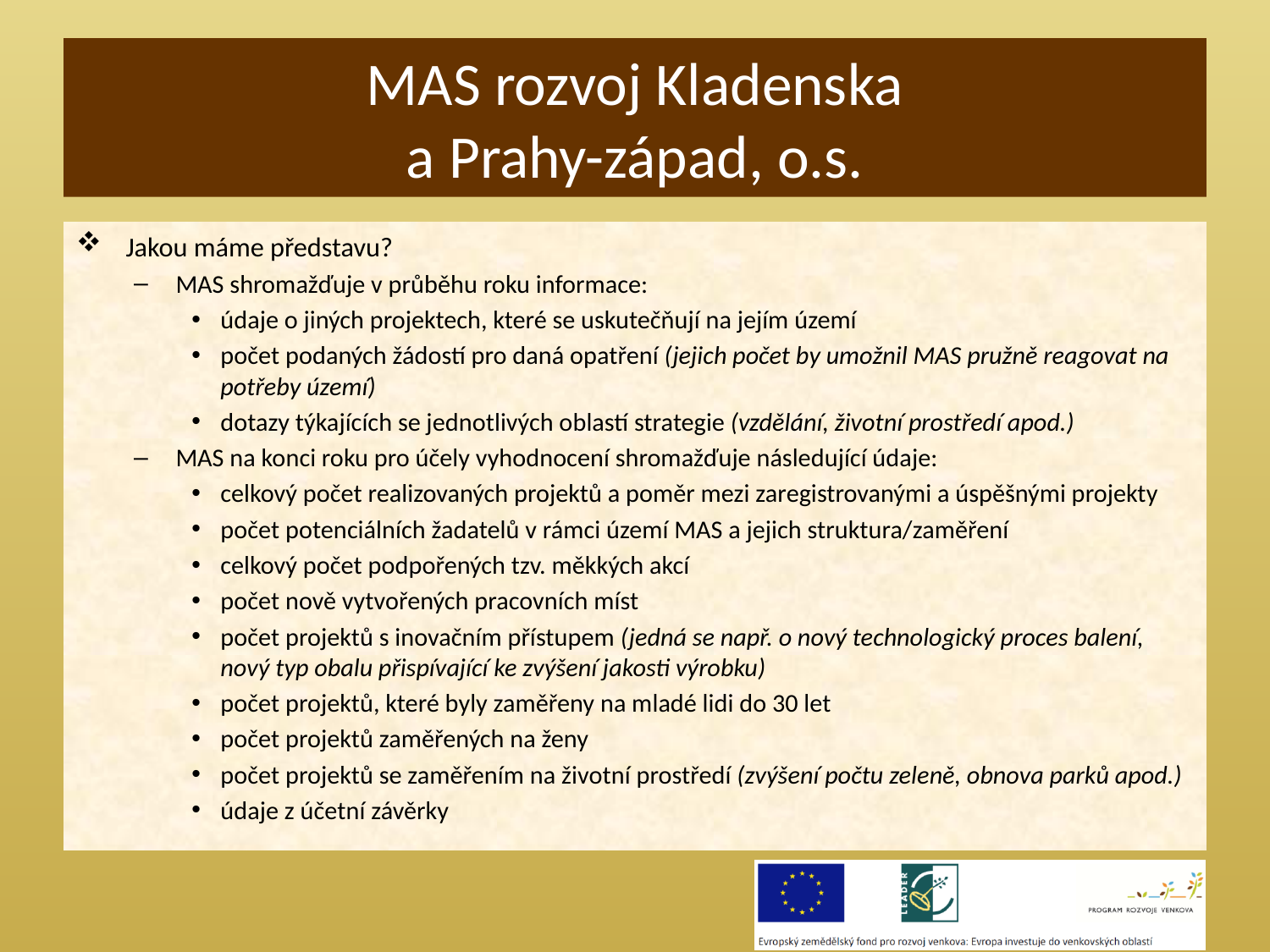

# MAS rozvoj Kladenska a Prahy-západ, o.s.
 Jakou máme představu?
 MAS shromažďuje v průběhu roku informace:
údaje o jiných projektech, které se uskutečňují na jejím území
počet podaných žádostí pro daná opatření (jejich počet by umožnil MAS pružně reagovat na potřeby území)
dotazy týkajících se jednotlivých oblastí strategie (vzdělání, životní prostředí apod.)
 MAS na konci roku pro účely vyhodnocení shromažďuje následující údaje:
celkový počet realizovaných projektů a poměr mezi zaregistrovanými a úspěšnými projekty
počet potenciálních žadatelů v rámci území MAS a jejich struktura/zaměření
celkový počet podpořených tzv. měkkých akcí
počet nově vytvořených pracovních míst
počet projektů s inovačním přístupem (jedná se např. o nový technologický proces balení, nový typ obalu přispívající ke zvýšení jakosti výrobku)
počet projektů, které byly zaměřeny na mladé lidi do 30 let
počet projektů zaměřených na ženy
počet projektů se zaměřením na životní prostředí (zvýšení počtu zeleně, obnova parků apod.)
údaje z účetní závěrky